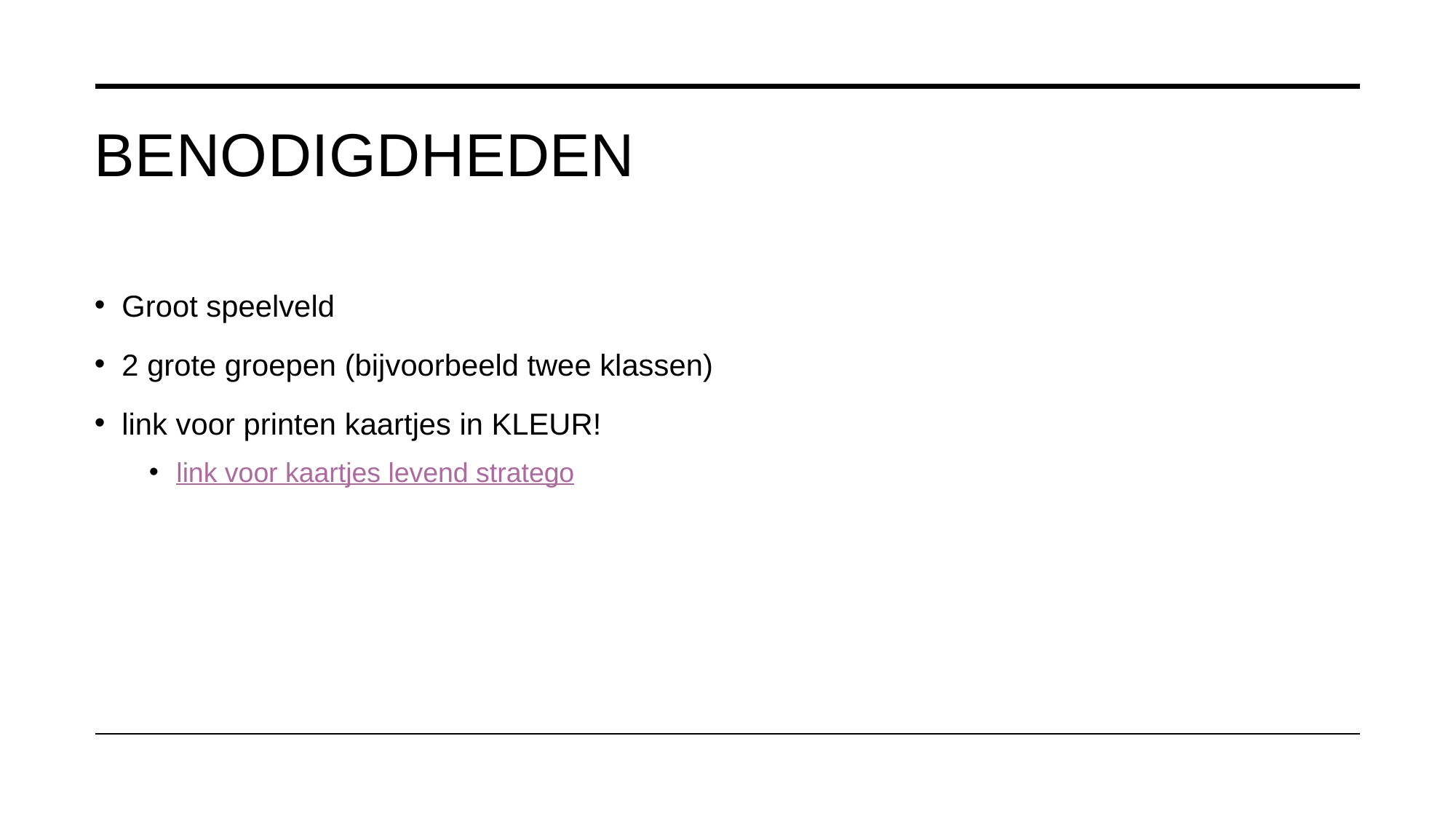

# benodigdheden
Groot speelveld
2 grote groepen (bijvoorbeeld twee klassen)
link voor printen kaartjes in KLEUR!
link voor kaartjes levend stratego